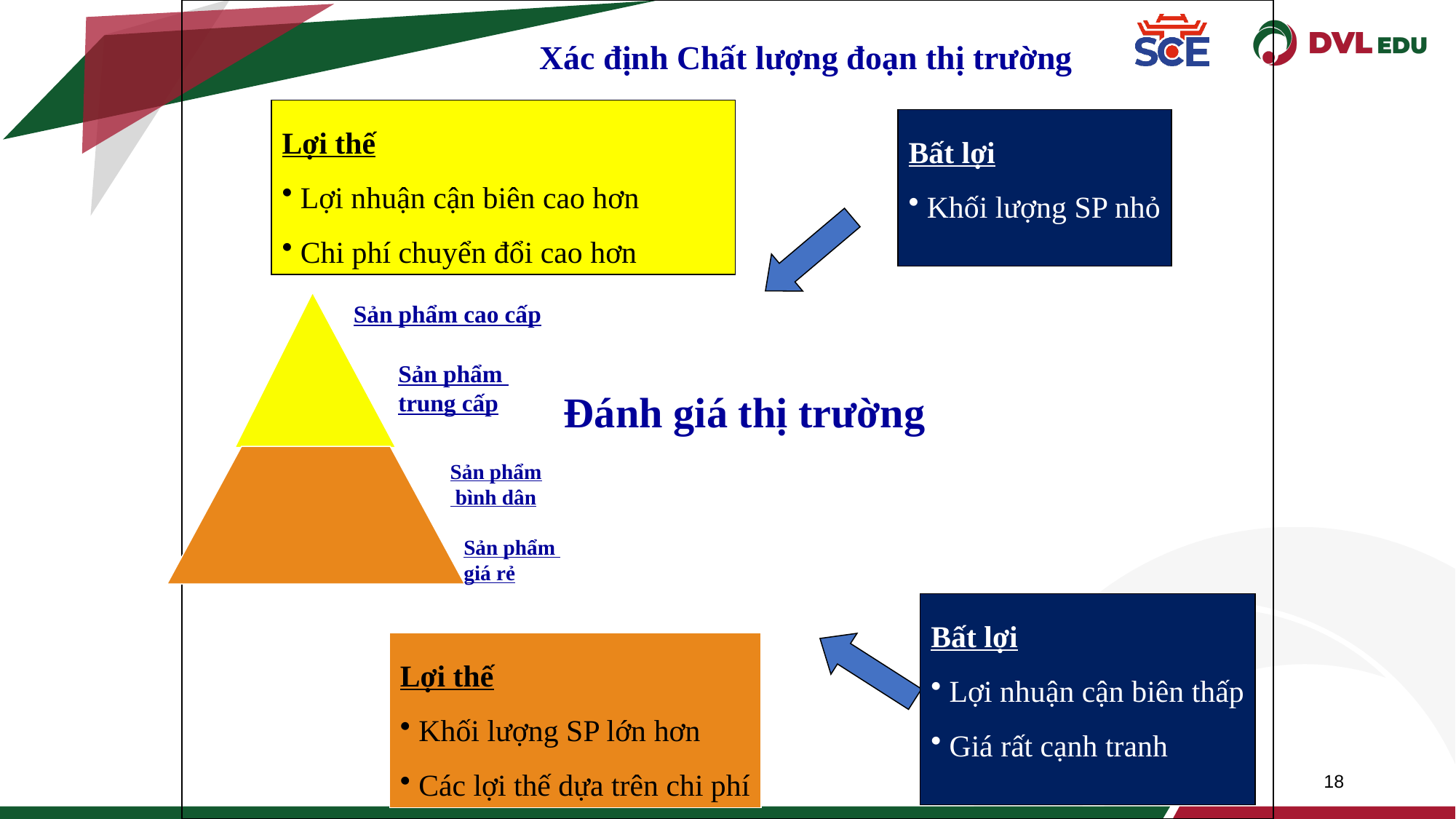

Xác định Chất lượng đoạn thị trường
Lợi thế
 Lợi nhuận cận biên cao hơn
 Chi phí chuyển đổi cao hơn
Bất lợi
 Khối lượng SP nhỏ

Sản phẩm cao cấp

Sản phẩm
trung cấp

Sản phẩm
 bình dân

Sản phẩm
giá rẻ
Đánh giá thị trường

Bất lợi
 Lợi nhuận cận biên thấp
 Giá rất cạnh tranh

Lợi thế
 Khối lượng SP lớn hơn
 Các lợi thế dựa trên chi phí

18
18